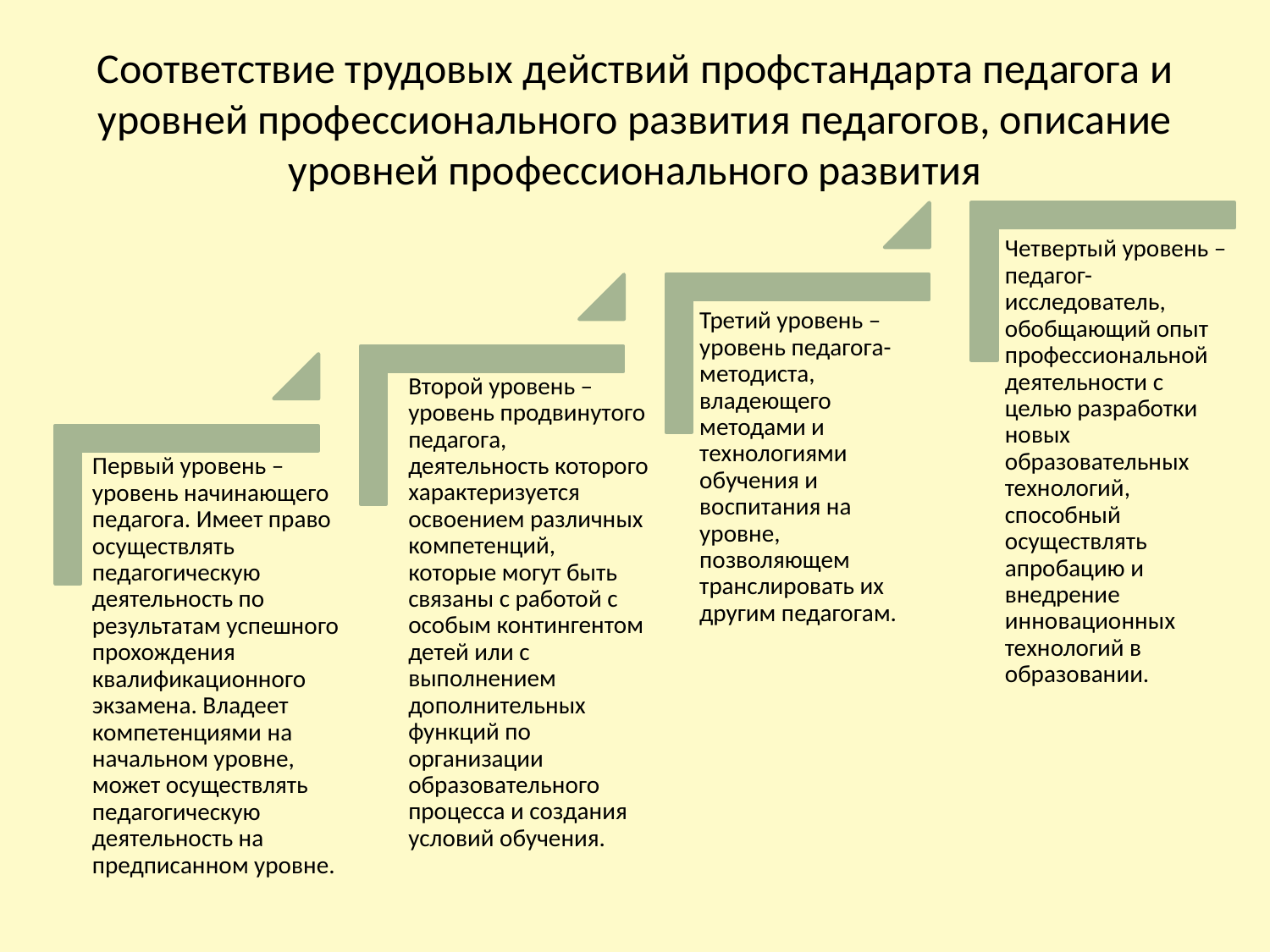

# Соответствие трудовых действий профстандарта педагога и уровней профессионального развития педагогов, описание уровней профессионального развития
Первый уровень – уровень начинающего педагога. Имеет право осуществлять педагогическую деятельность по результатам успешного прохождения квалификационного экзамена. Владеет компетенциями на начальном уровне, может осуществлять педагогическую деятельность на предписанном уровне.
Второй уровень – уровень продвинутого педагога, деятельность которого характеризуется освоением различных компетенций, которые могут быть связаны с работой с особым контингентом детей или с выполнением дополнительных функций по организации образовательного процесса и создания условий обучения.
Третий уровень – уровень педагога-методиста, владеющего методами и технологиями обучения и воспитания на уровне, позволяющем транслировать их другим педагогам.
Четвертый уровень – педагог-исследователь, обобщающий опыт профессиональной деятельности с целью разработки новых образовательных технологий, способный осуществлять апробацию и внедрение инновационных технологий в образовании.